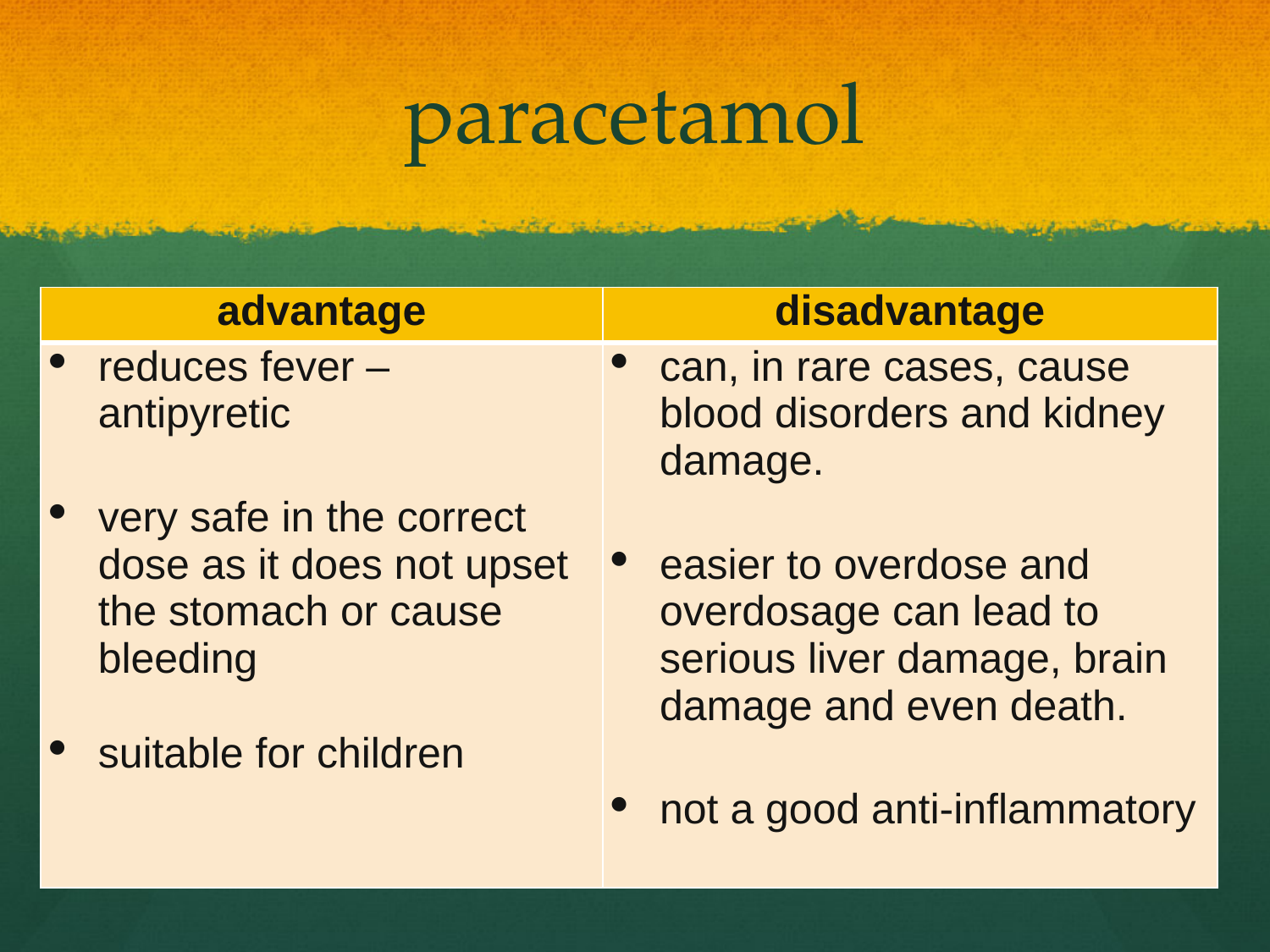

# paracetamol
| advantage | disadvantage |
| --- | --- |
| reduces fever – antipyretic very safe in the correct dose as it does not upset the stomach or cause bleeding suitable for children | can, in rare cases, cause blood disorders and kidney damage. easier to overdose and overdosage can lead to serious liver damage, brain damage and even death. not a good anti-inflammatory |